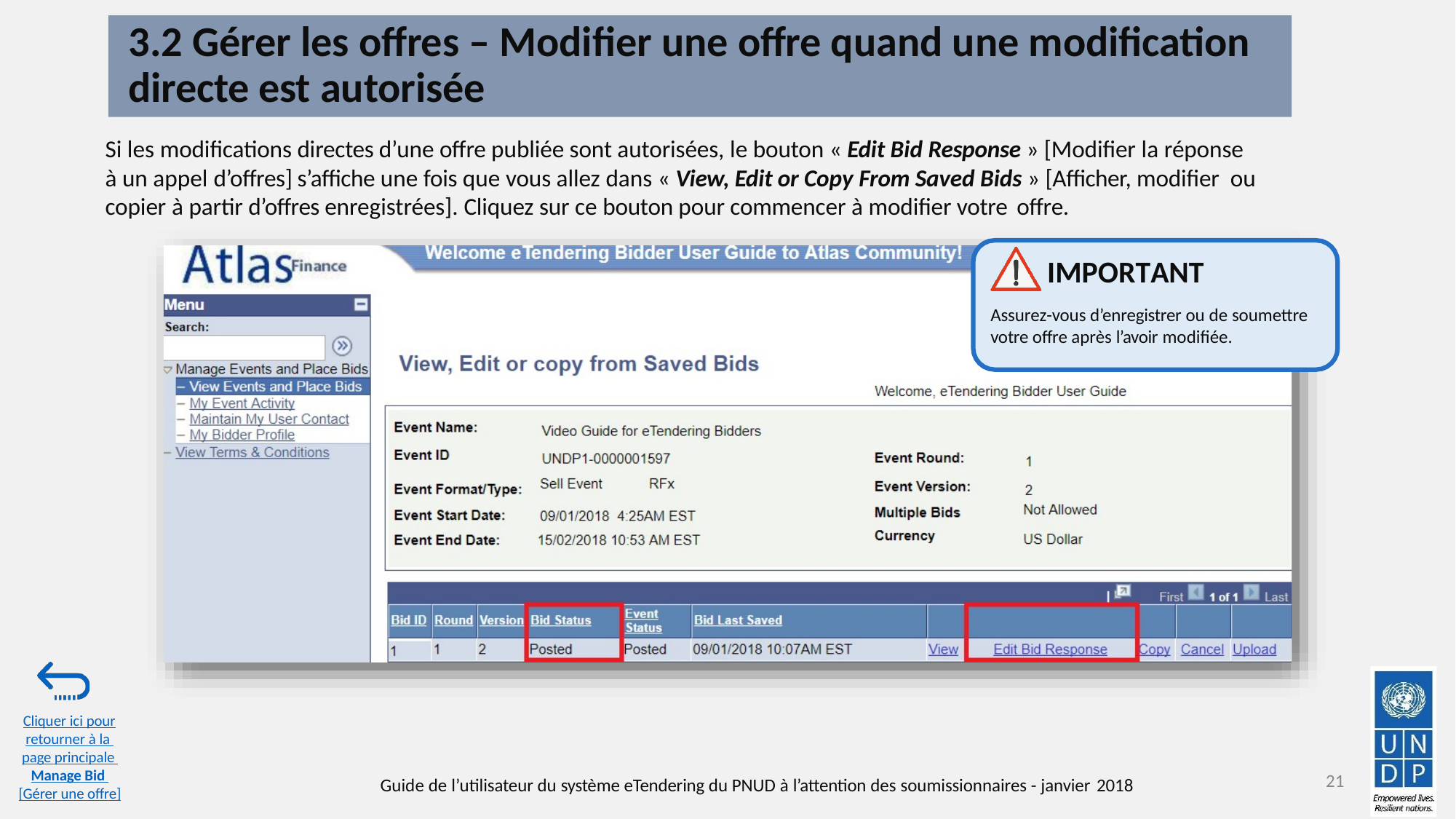

# 3.2 Gérer les offres – Modifier une offre quand une modification  directe est autorisée
Si les modifications directes d’une offre publiée sont autorisées, le bouton « Edit Bid Response » [Modifier la réponse  à un appel d’offres] s’affiche une fois que vous allez dans « View, Edit or Copy From Saved Bids » [Afficher, modifier  ou copier à partir d’offres enregistrées]. Cliquez sur ce bouton pour commencer à modifier votre offre.

IMPORTANT
Assurez-vous d’enregistrer ou de soumettre  votre offre après l’avoir modifiée.

Cliquer ici pour
retourner à la  page principale  Manage Bid  [Gérer une offre]
21
Guide de l’utilisateur du système eTendering du PNUD à l’attention des soumissionnaires - janvier 2018